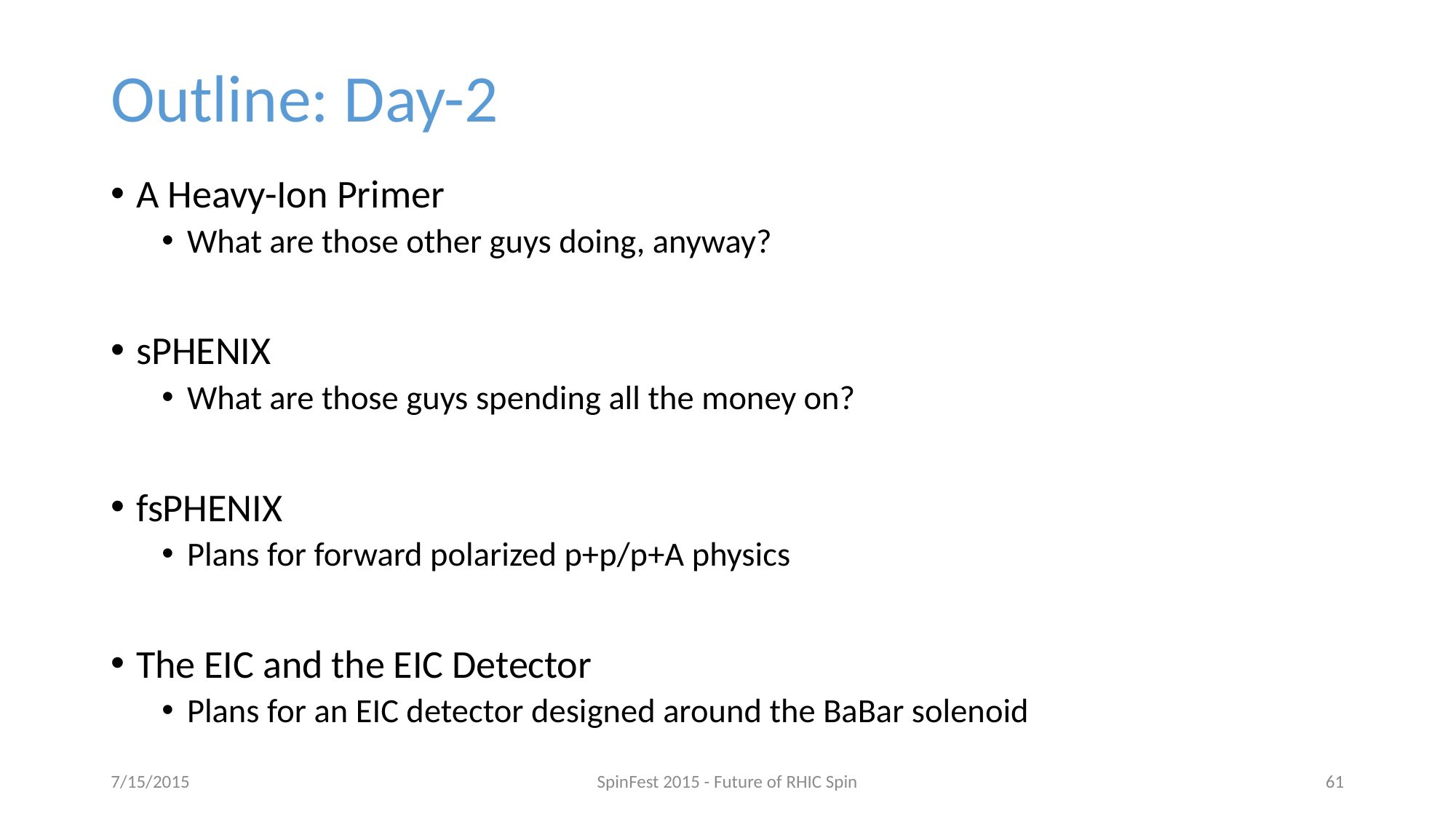

# Outline: Day-2
A Heavy-Ion Primer
What are those other guys doing, anyway?

sPHENIX
What are those guys spending all the money on?

fsPHENIX
Plans for forward polarized p+p/p+A physics

The EIC and the EIC Detector
Plans for an EIC detector designed around the BaBar solenoid

7/15/2015
SpinFest 2015 - Future of RHIC Spin
61